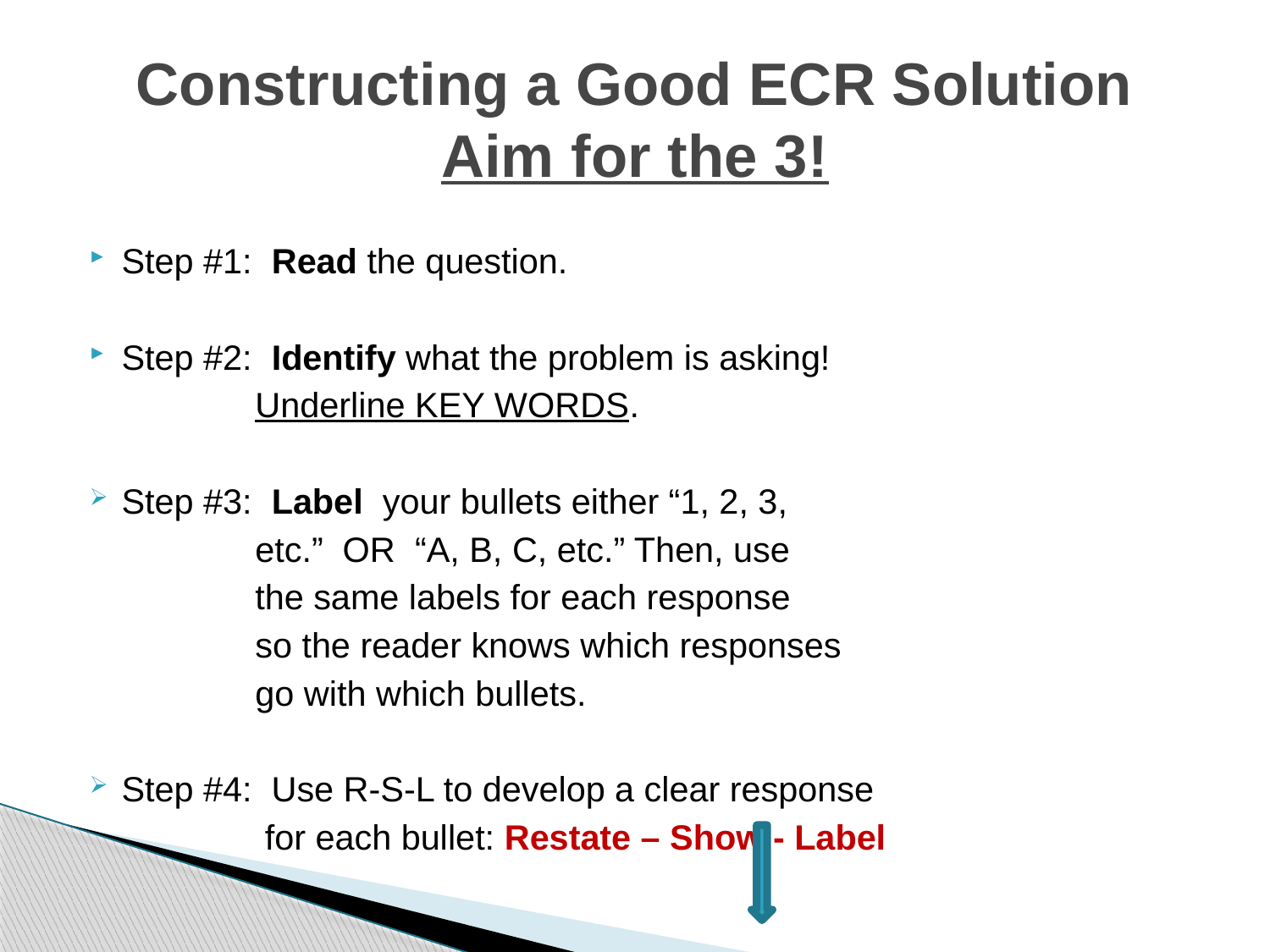

# Constructing a Good ECR Solution Aim for the 3!
Step #1:  Read the question.

Step #2:  Identify what the problem is asking!
                 Underline KEY WORDS.

Step #3:  Label  your bullets either “1, 2, 3,
                 etc.”  OR  “A, B, C, etc.” Then, use
                 the same labels for each response
                 so the reader knows which responses
                 go with which bullets.

Step #4:  Use R-S-L to develop a clear response
                  for each bullet: Restate – Show - Label